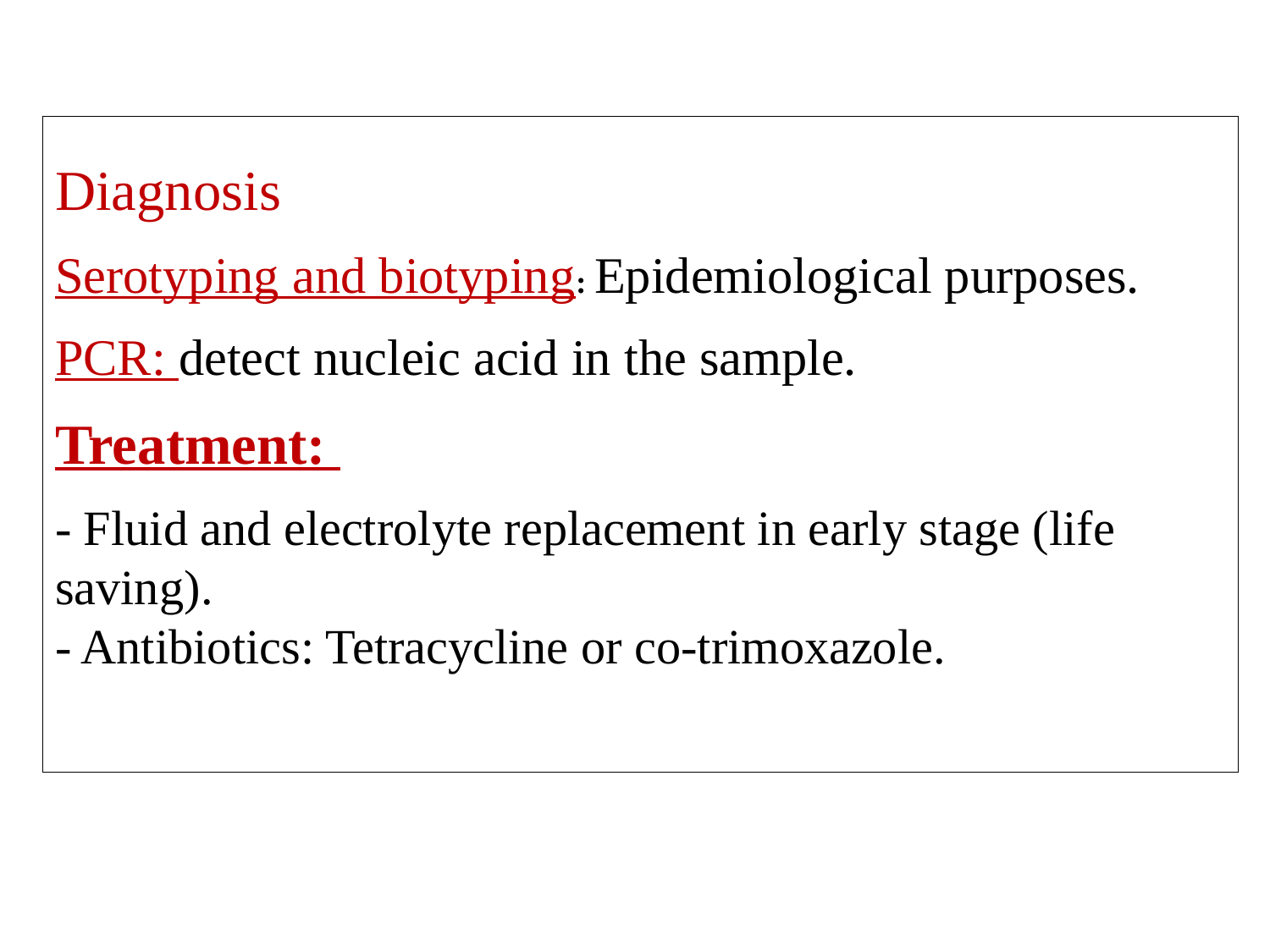

Diagnosis
Serotyping and biotyping: Epidemiological purposes.
PCR: detect nucleic acid in the sample.
Treatment:
- Fluid and electrolyte replacement in early stage (life saving).
- Antibiotics: Tetracycline or co-trimoxazole.